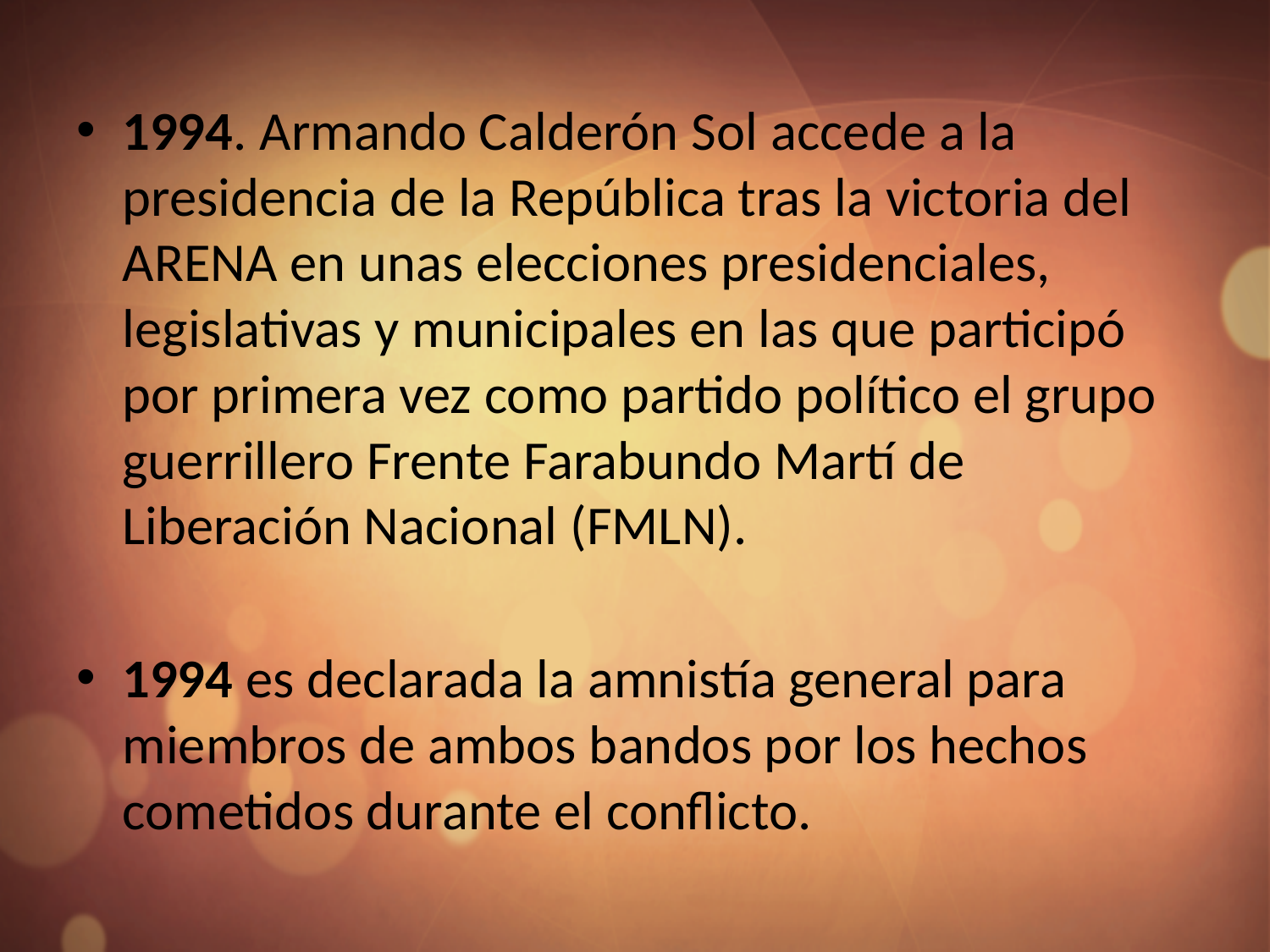

1994. Armando Calderón Sol accede a la presidencia de la República tras la victoria del ARENA en unas elecciones presidenciales, legislativas y municipales en las que participó por primera vez como partido político el grupo guerrillero Frente Farabundo Martí de Liberación Nacional (FMLN).

1994 es declarada la amnistía general para miembros de ambos bandos por los hechos cometidos durante el conflicto.